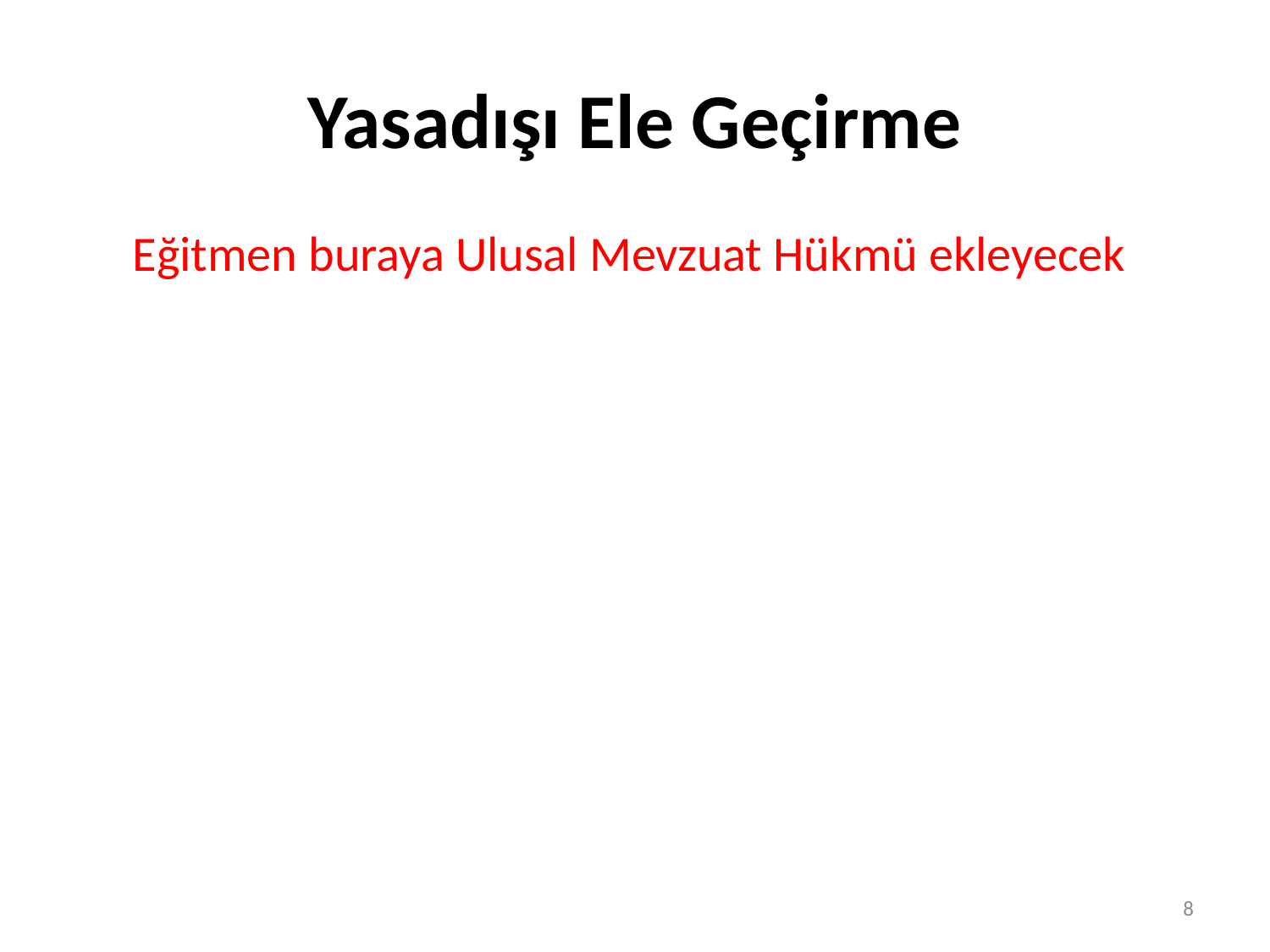

# Yasadışı Ele Geçirme
Eğitmen buraya Ulusal Mevzuat Hükmü ekleyecek
8